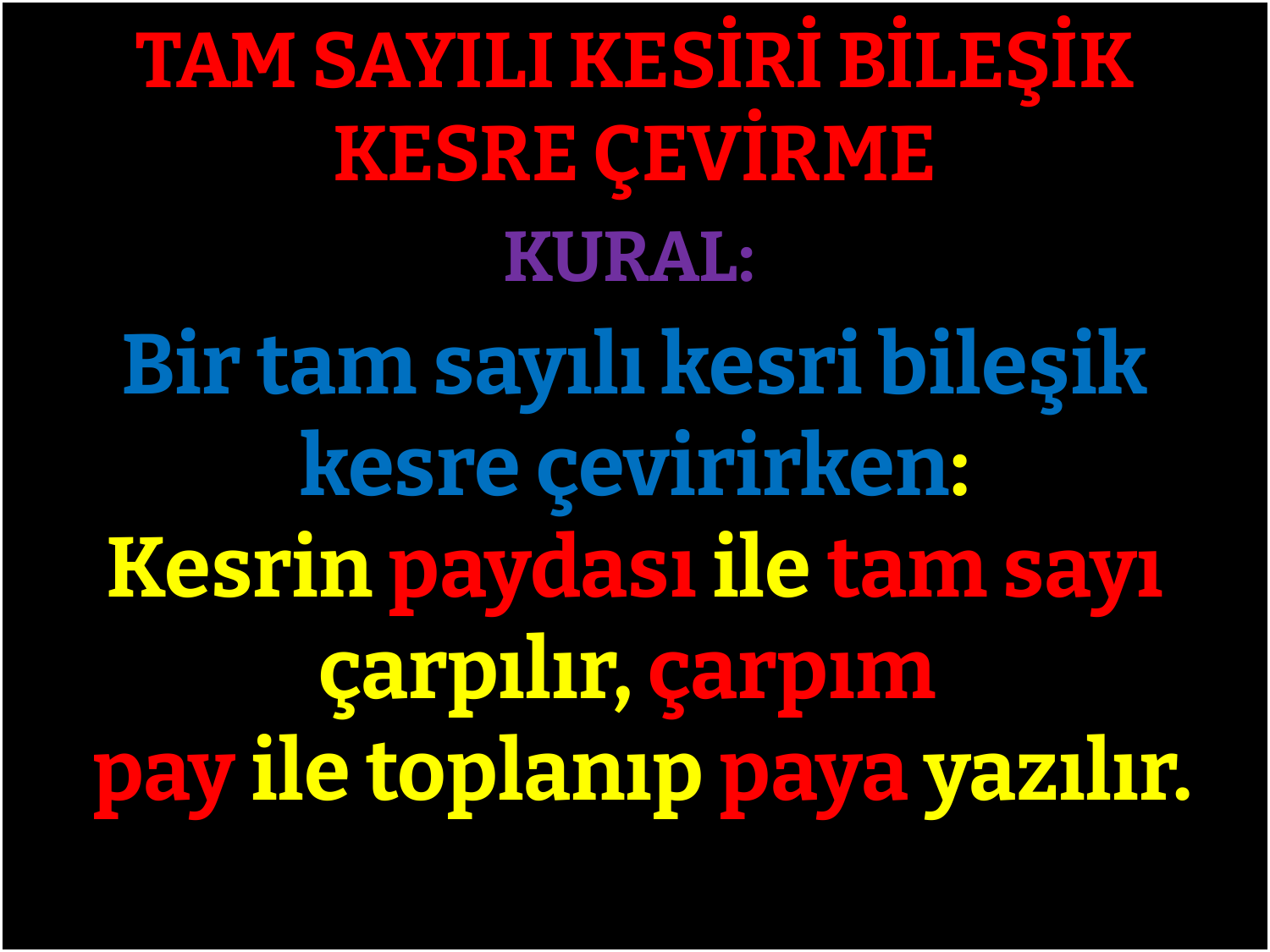

TAM SAYILI KESİRİ BİLEŞİK KESRE ÇEVİRME
KURAL:
#
Bir tam sayılı kesri bileşik kesre çevirirken:
Kesrin paydası ile tam sayı çarpılır, çarpım
 pay ile toplanıp paya yazılır.